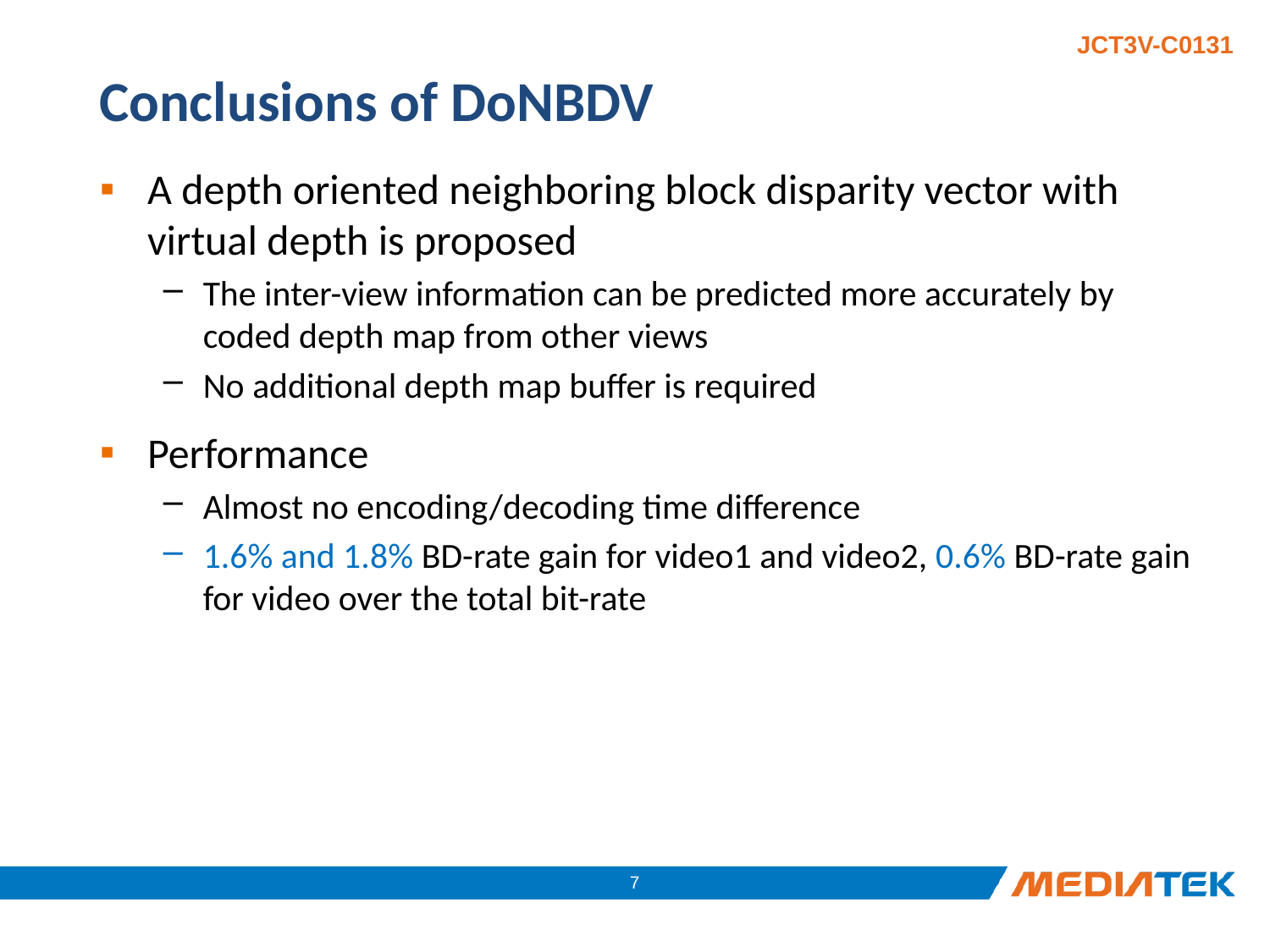

# Conclusions of DoNBDV
A depth oriented neighboring block disparity vector with virtual depth is proposed
The inter-view information can be predicted more accurately by coded depth map from other views
No additional depth map buffer is required
Performance
Almost no encoding/decoding time difference
1.6% and 1.8% BD-rate gain for video1 and video2, 0.6% BD-rate gain for video over the total bit-rate

7